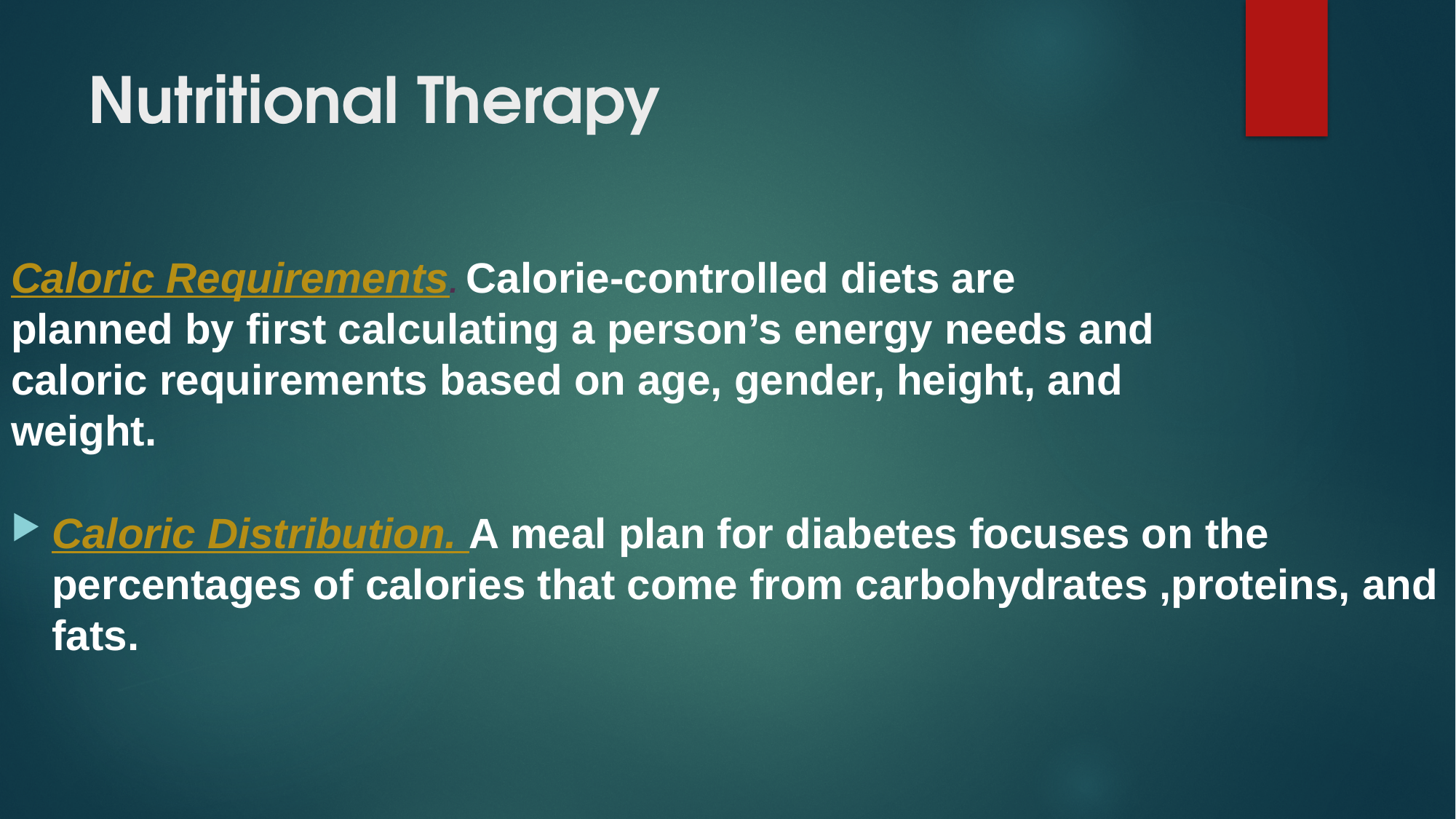

# Nutritional Therapy
Caloric Requirements. Calorie-controlled diets are
planned by first calculating a person’s energy needs and
caloric requirements based on age, gender, height, and
weight.

Caloric Distribution. A meal plan for diabetes focuses on the percentages of calories that come from carbohydrates ,proteins, and fats.